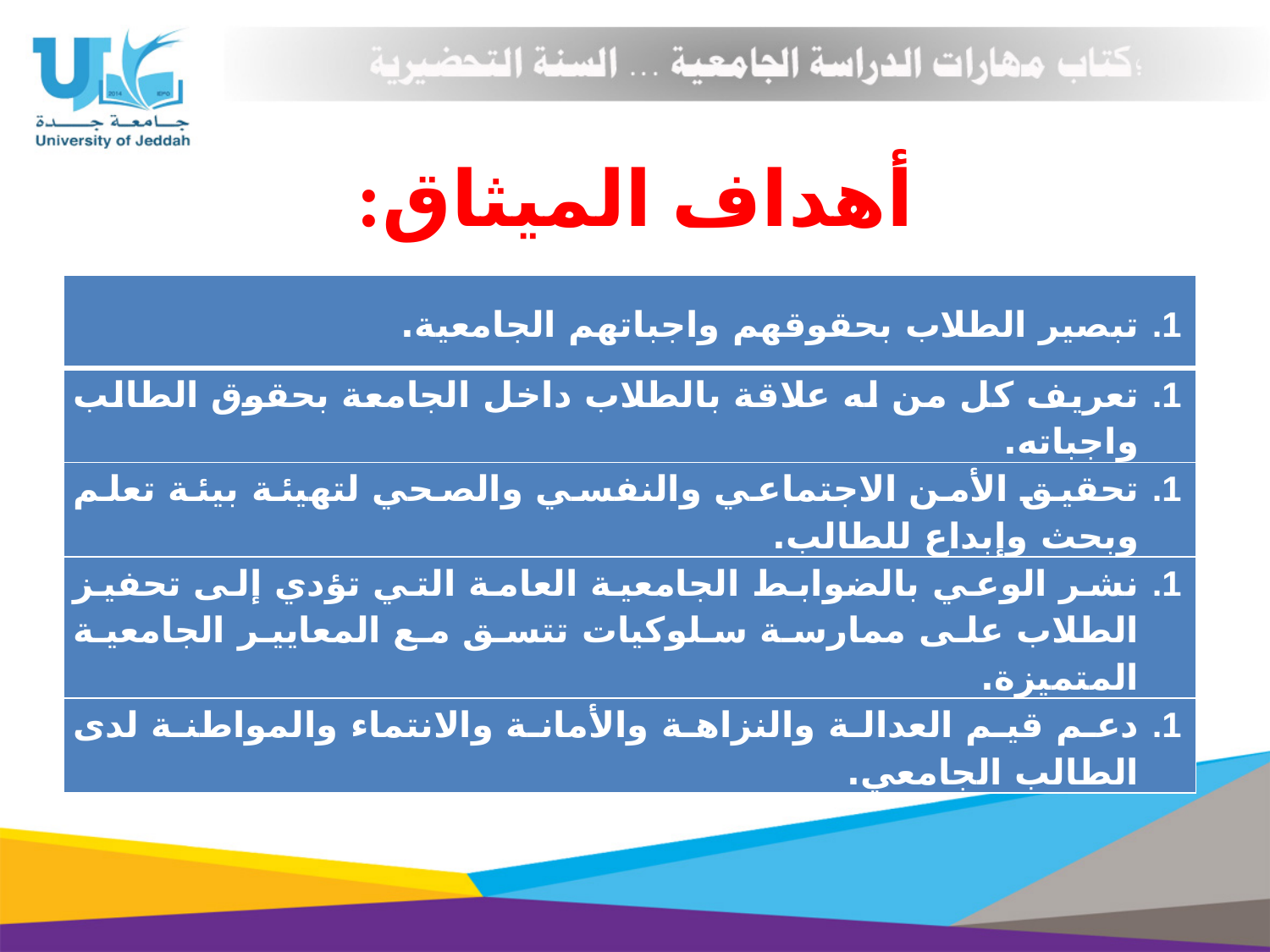

# أهداف الميثاق:
| تبصير الطلاب بحقوقهم واجباتهم الجامعية. |
| --- |
| تعريف كل من له علاقة بالطلاب داخل الجامعة بحقوق الطالب واجباته. |
| تحقيق الأمن الاجتماعي والنفسي والصحي لتهيئة بيئة تعلم وبحث وإبداع للطالب. |
| نشر الوعي بالضوابط الجامعية العامة التي تؤدي إلى تحفيز الطلاب على ممارسة سلوكيات تتسق مع المعايير الجامعية المتميزة. |
| دعم قيم العدالة والنزاهة والأمانة والانتماء والمواطنة لدى الطالب الجامعي. |